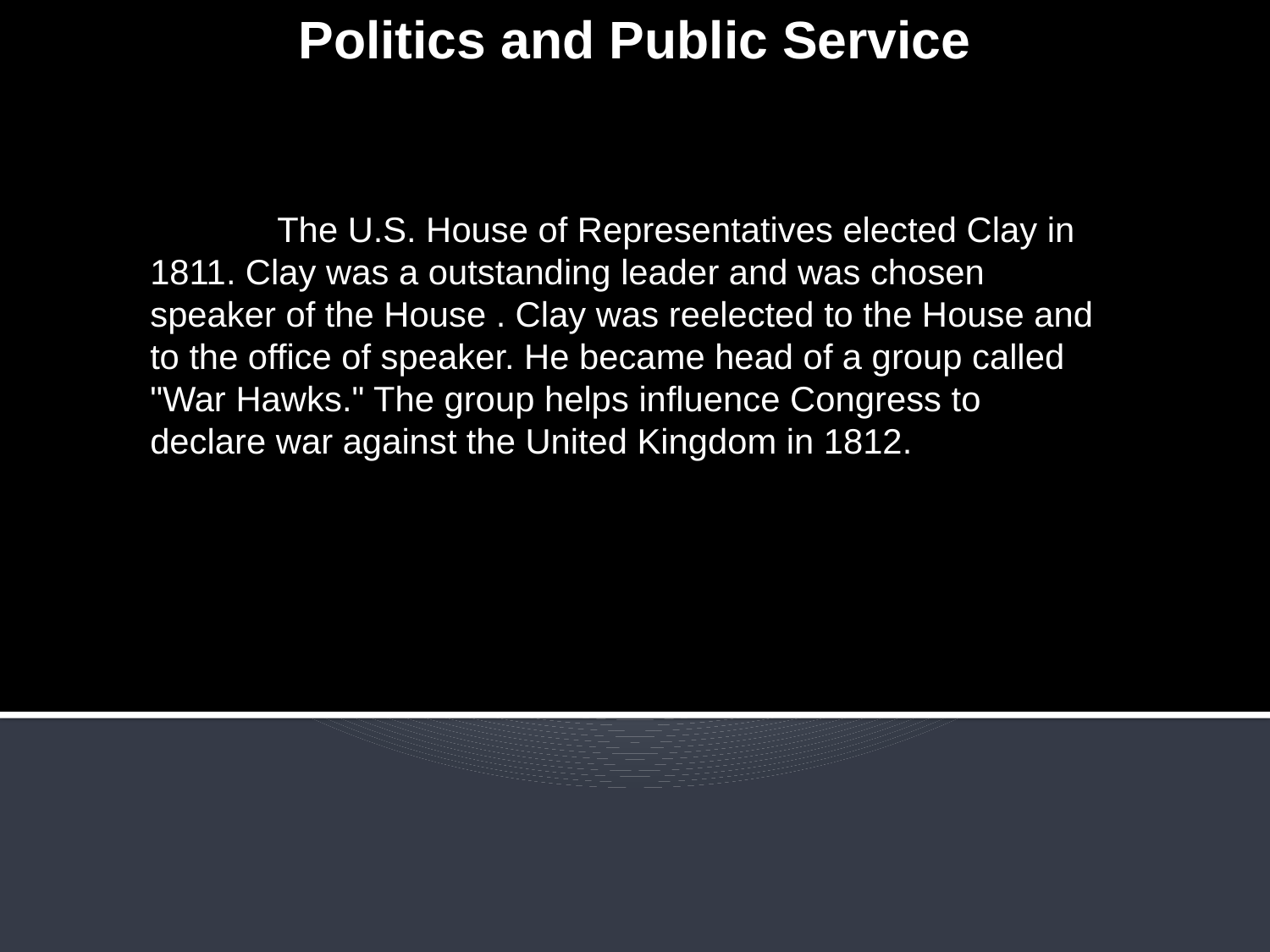

Politics and Public Service
 	The U.S. House of Representatives elected Clay in 1811. Clay was a outstanding leader and was chosen speaker of the House . Clay was reelected to the House and to the office of speaker. He became head of a group called "War Hawks." The group helps influence Congress to declare war against the United Kingdom in 1812.